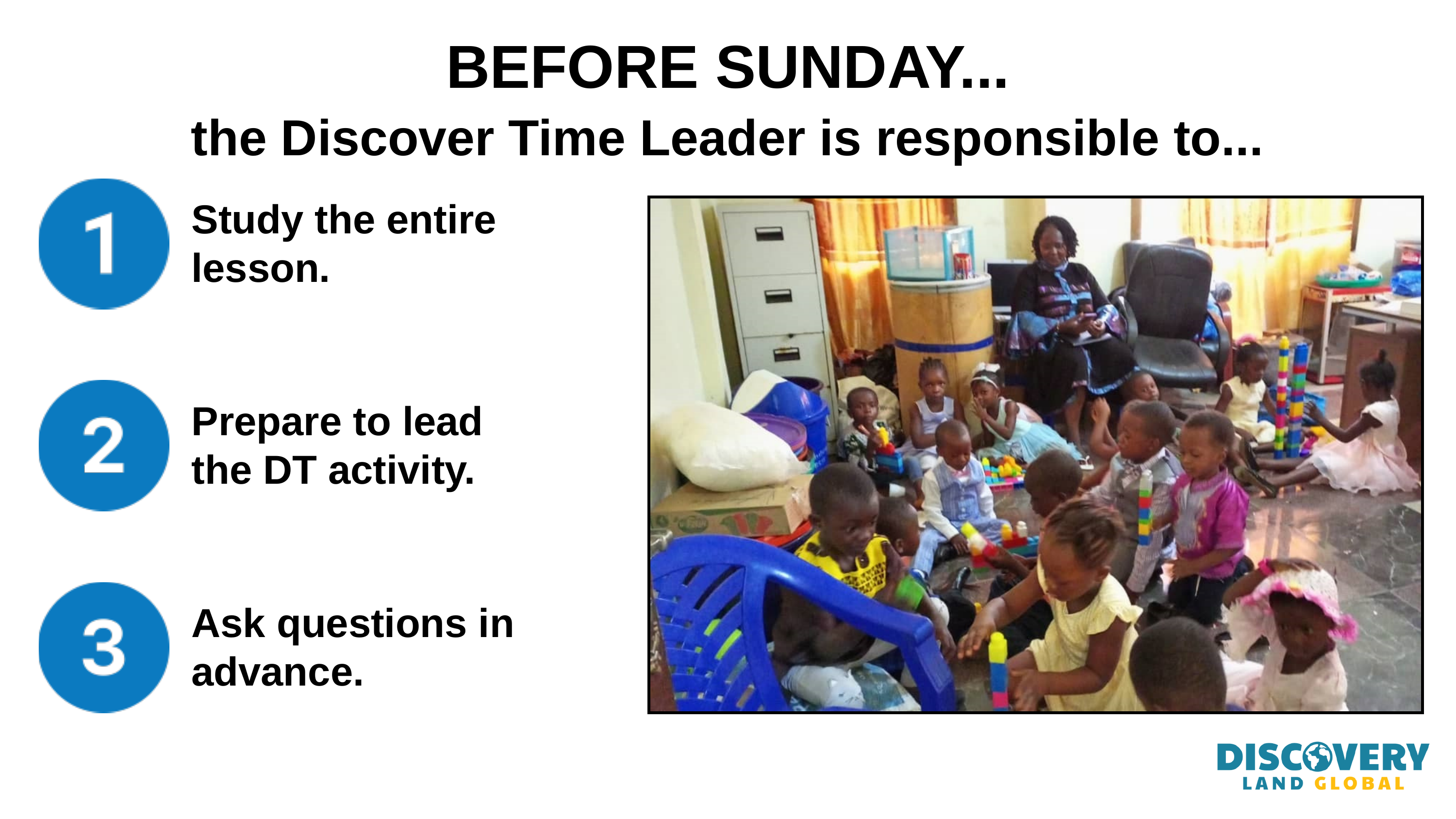

BEFORE SUNDAY...
the Discover Time Leader is responsible to...

Study the entire lesson.

Prepare to lead the DT activity.

Ask questions in advance.